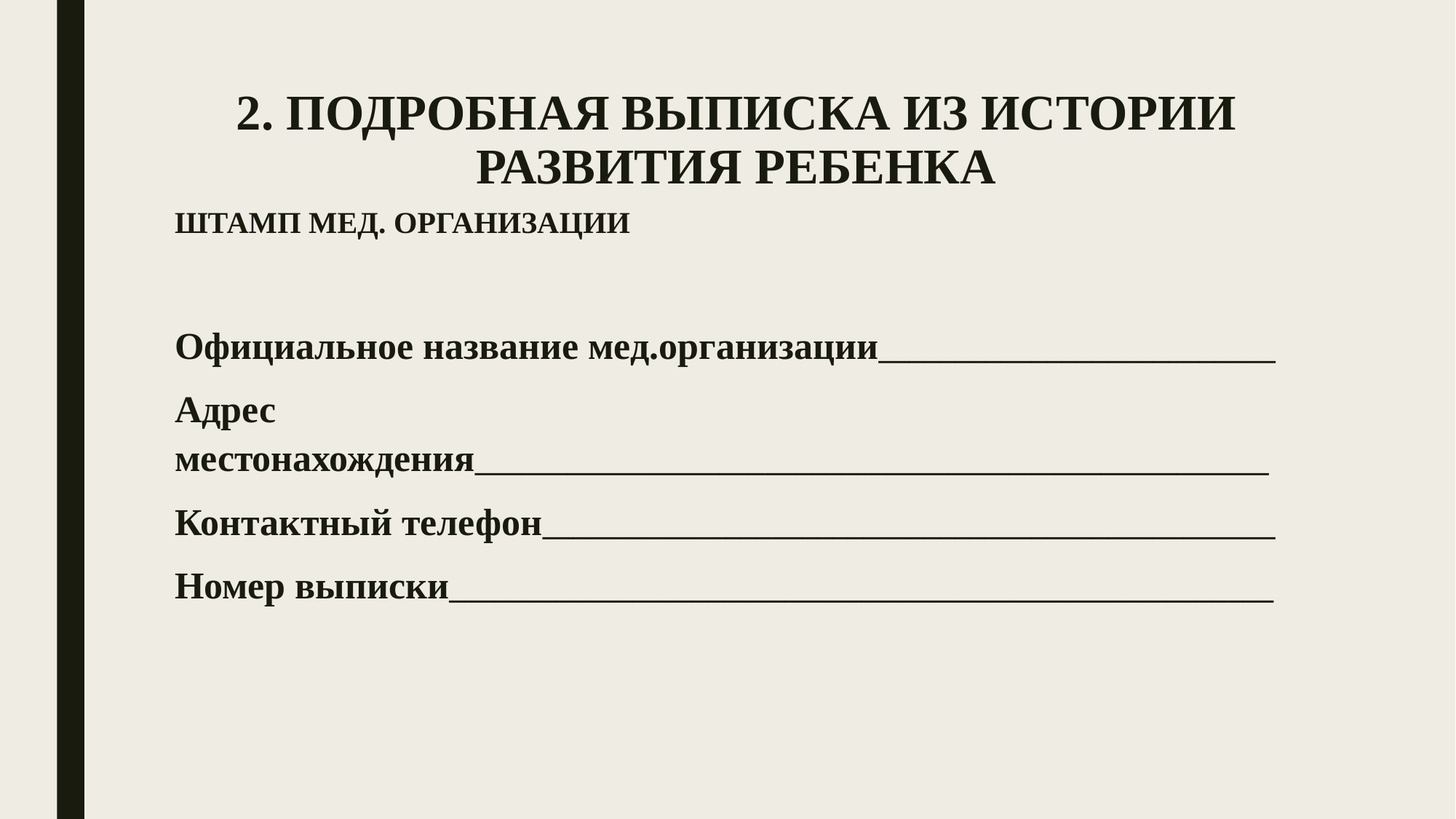

# 2. Подробная выписка из истории развития ребенка
ШТАМП МЕД. ОРГАНИЗАЦИИ

Официальное название мед.организации__________________________
Адрес местонахождения____________________________________________________
Контактный телефон________________________________________________
Номер выписки______________________________________________________